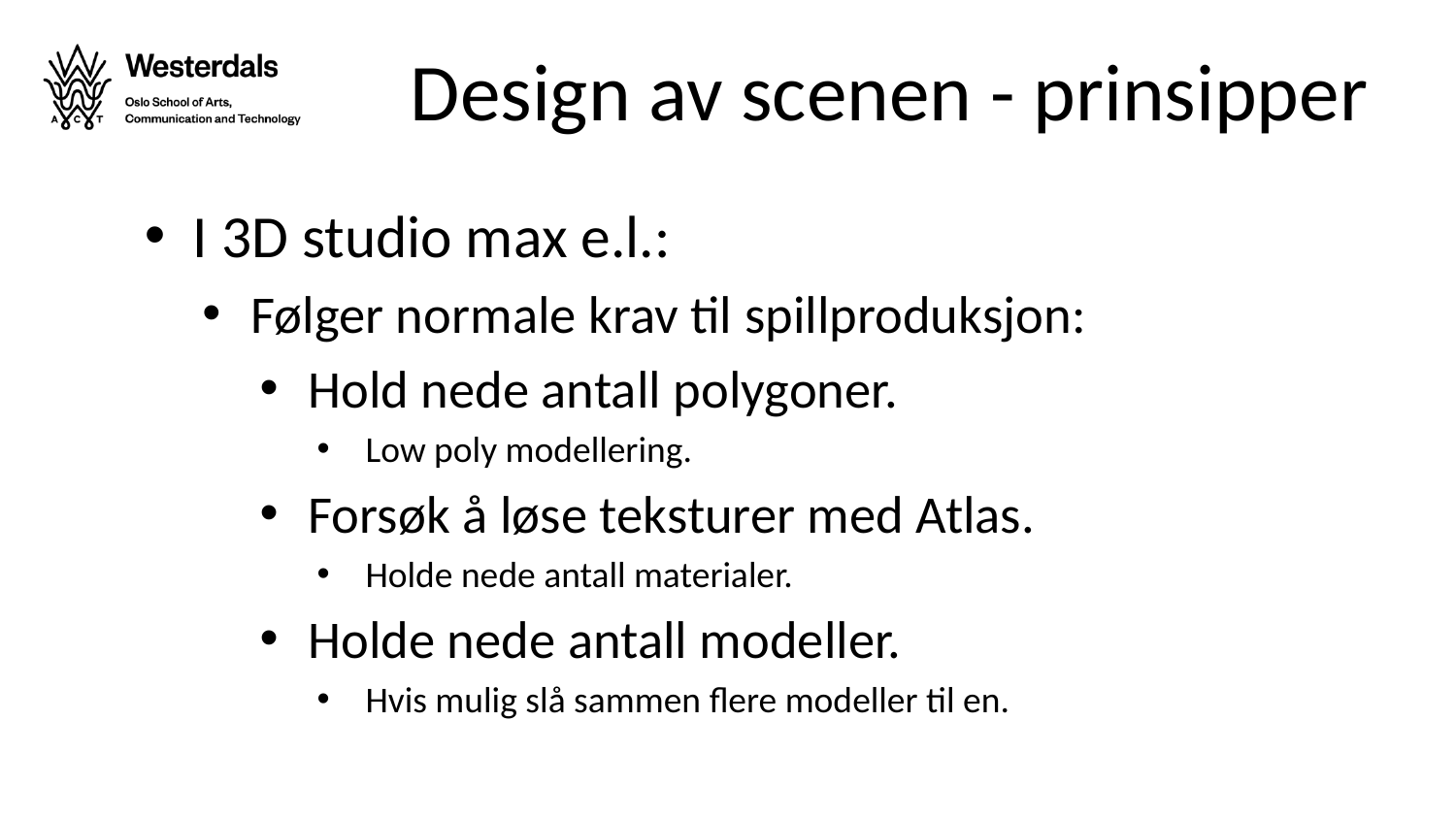

Design av scenen - prinsipper
I 3D studio max e.l.:
Følger normale krav til spillproduksjon:
Hold nede antall polygoner.
Low poly modellering.
Forsøk å løse teksturer med Atlas.
Holde nede antall materialer.
Holde nede antall modeller.
Hvis mulig slå sammen flere modeller til en.